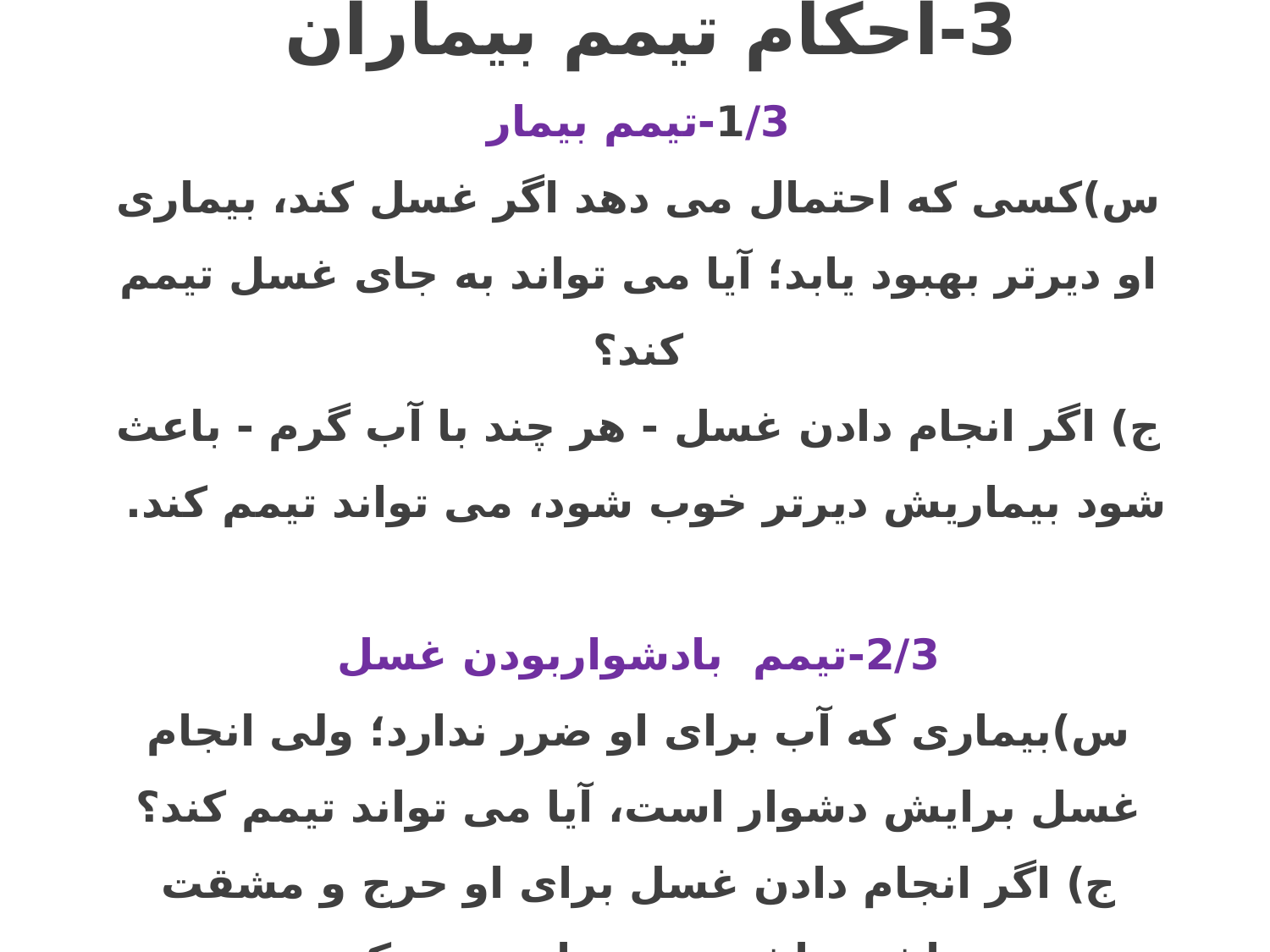

3-احکام تیمم بیماران
1/3-تیمم بیمار
س)کسی که احتمال می دهد اگر غسل کند، بیماری او دیرتر بهبود یابد؛ آیا می تواند به جای غسل تیمم کند؟
ج) اگر انجام دادن غسل - هر چند با آب گرم - باعث شود بیماریش دیرتر خوب شود، می تواند تیمم کند.
2/3-تیمم  بادشواربودن غسل
س)بیماری که آب برای او ضرر ندارد؛ ولی انجام غسل برایش دشوار است، آیا می تواند تیمم کند؟
ج) اگر انجام دادن غسل برای او حرج و مشقت داشته باشد، می تواند تیمم کند.